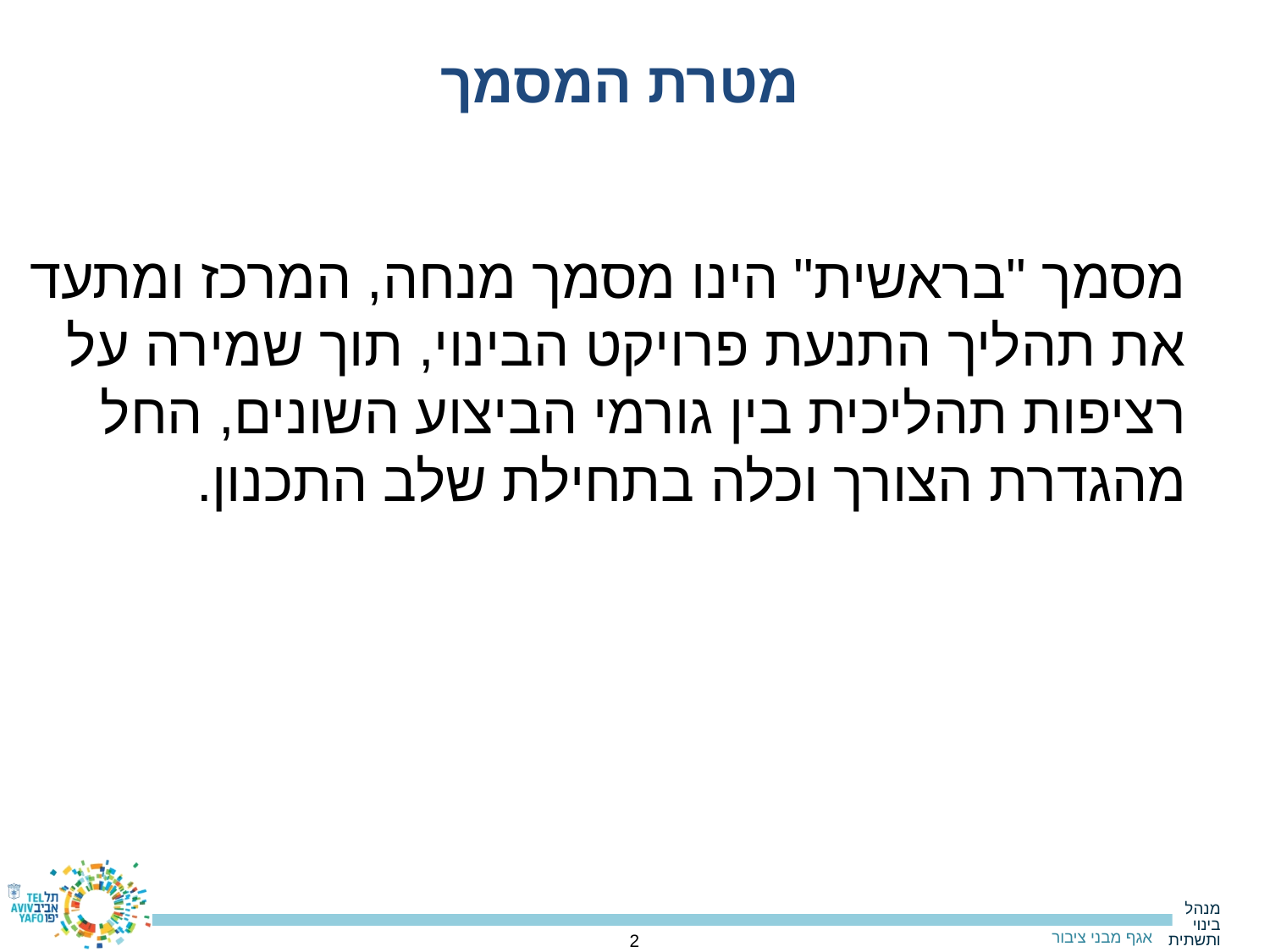

מטרת המסמך
מסמך "בראשית" הינו מסמך מנחה, המרכז ומתעד את תהליך התנעת פרויקט הבינוי, תוך שמירה על רציפות תהליכית בין גורמי הביצוע השונים, החל מהגדרת הצורך וכלה בתחילת שלב התכנון.